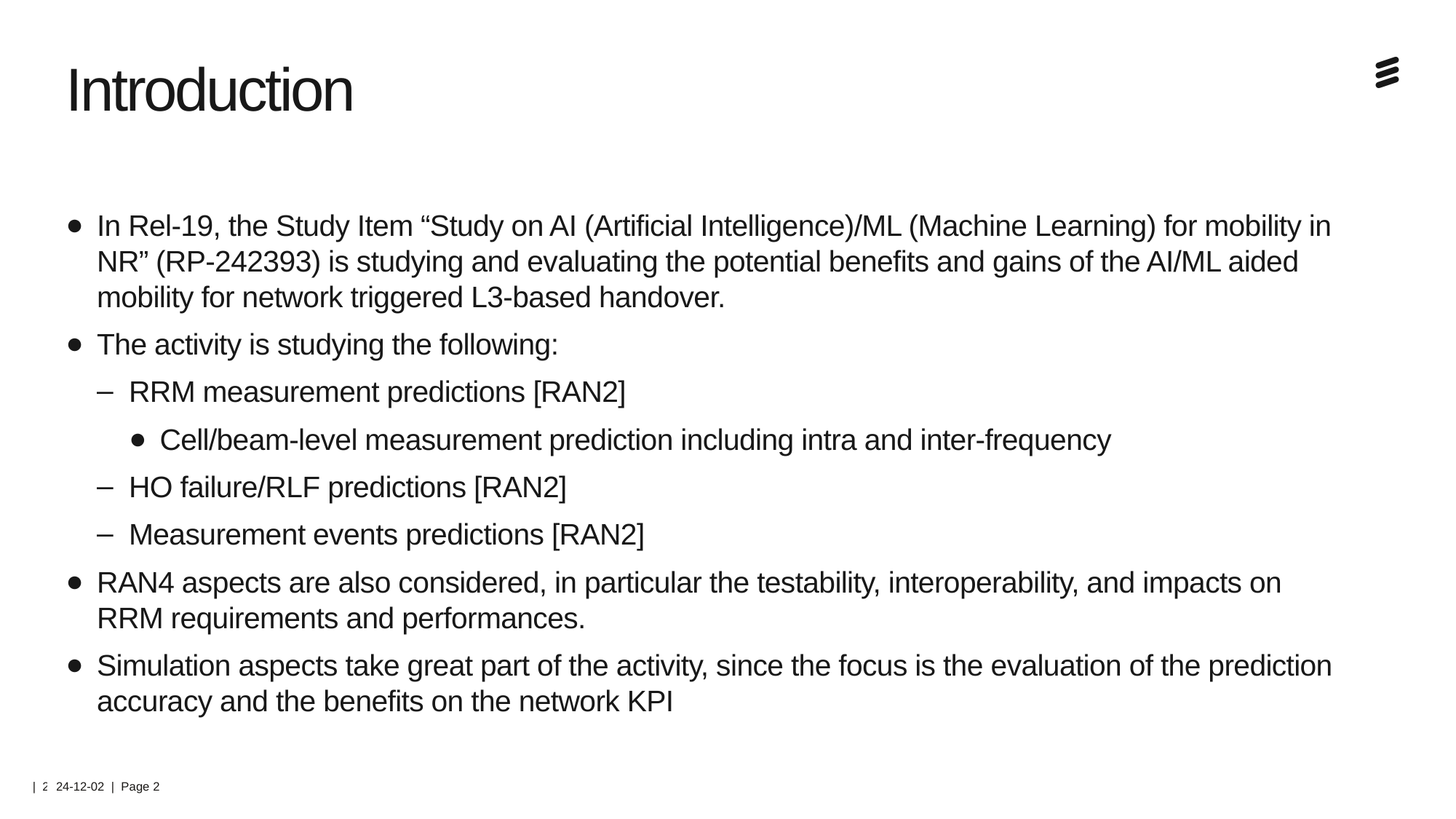

# Introduction
In Rel-19, the Study Item “Study on AI (Artificial Intelligence)/ML (Machine Learning) for mobility in NR” (RP-242393) is studying and evaluating the potential benefits and gains of the AI/ML aided mobility for network triggered L3-based handover.
The activity is studying the following:
RRM measurement predictions [RAN2]
Cell/beam-level measurement prediction including intra and inter-frequency
HO failure/RLF predictions [RAN2]
Measurement events predictions [RAN2]
RAN4 aspects are also considered, in particular the testability, interoperability, and impacts on RRM requirements and performances.
Simulation aspects take great part of the activity, since the focus is the evaluation of the prediction accuracy and the benefits on the network KPI